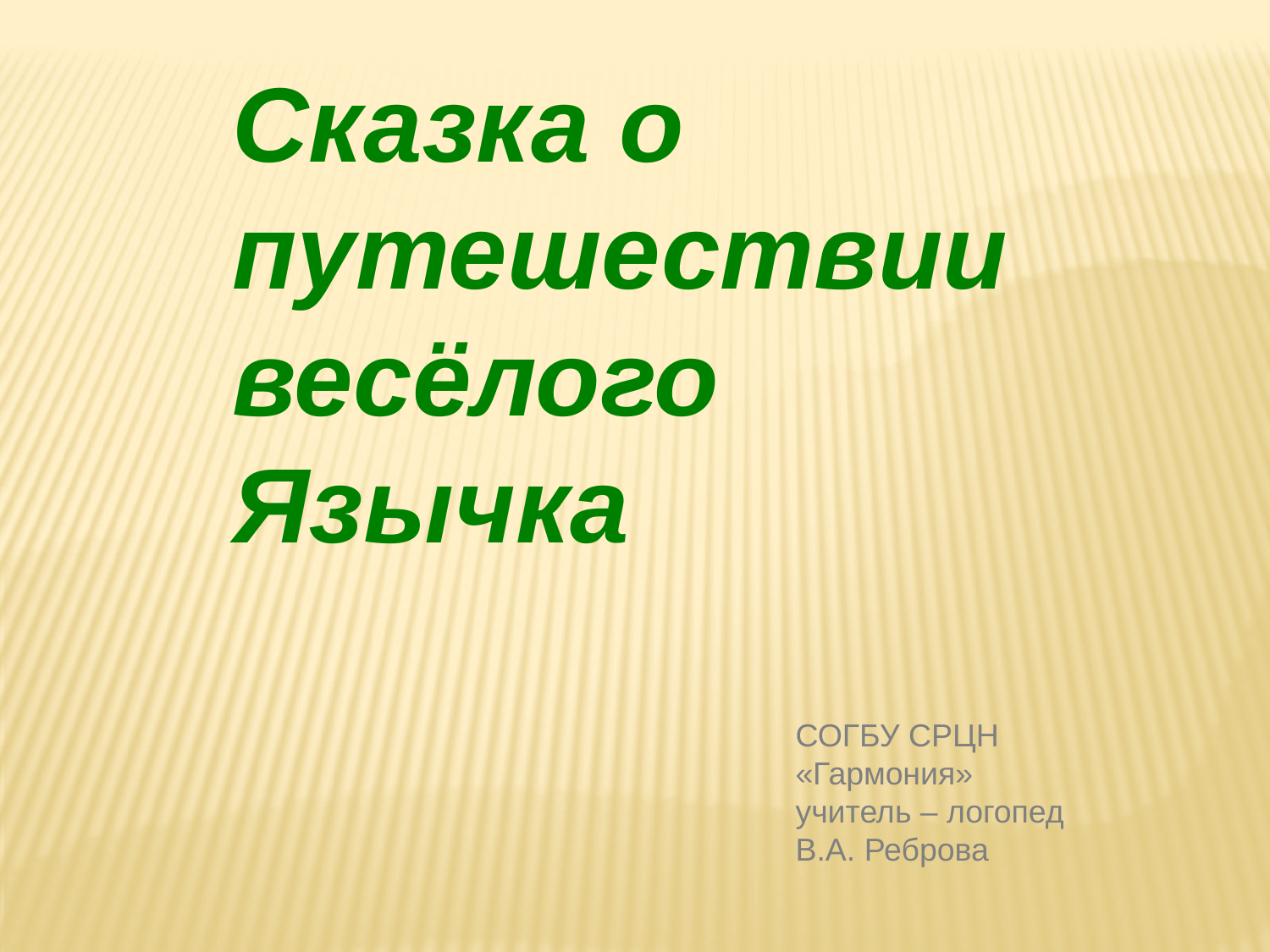

Сказка о путешествии весёлого Язычка
СОГБУ СРЦН «Гармония»
учитель – логопед
В.А. Реброва